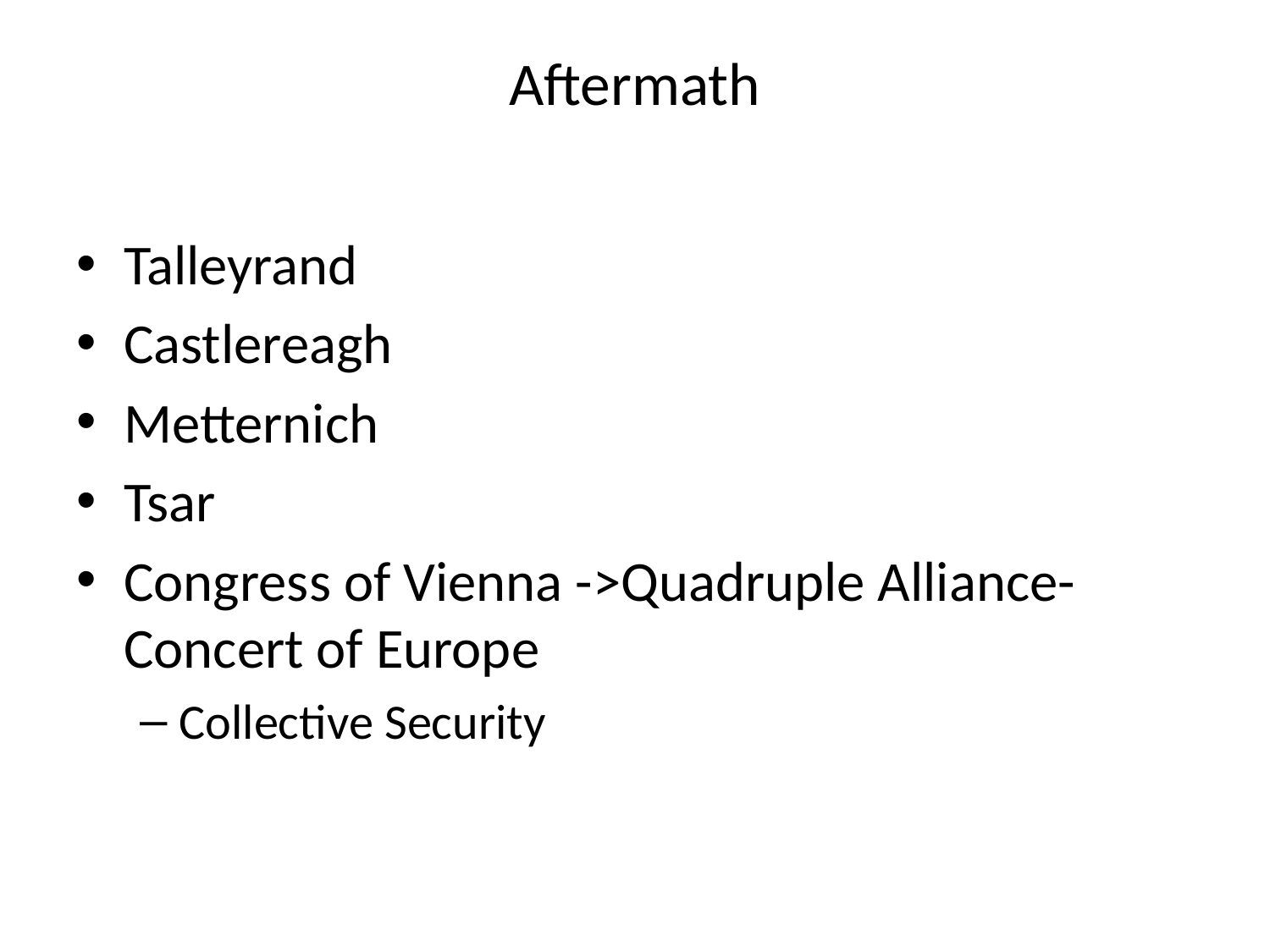

# Aftermath
Talleyrand
Castlereagh
Metternich
Tsar
Congress of Vienna ->Quadruple Alliance- Concert of Europe
Collective Security